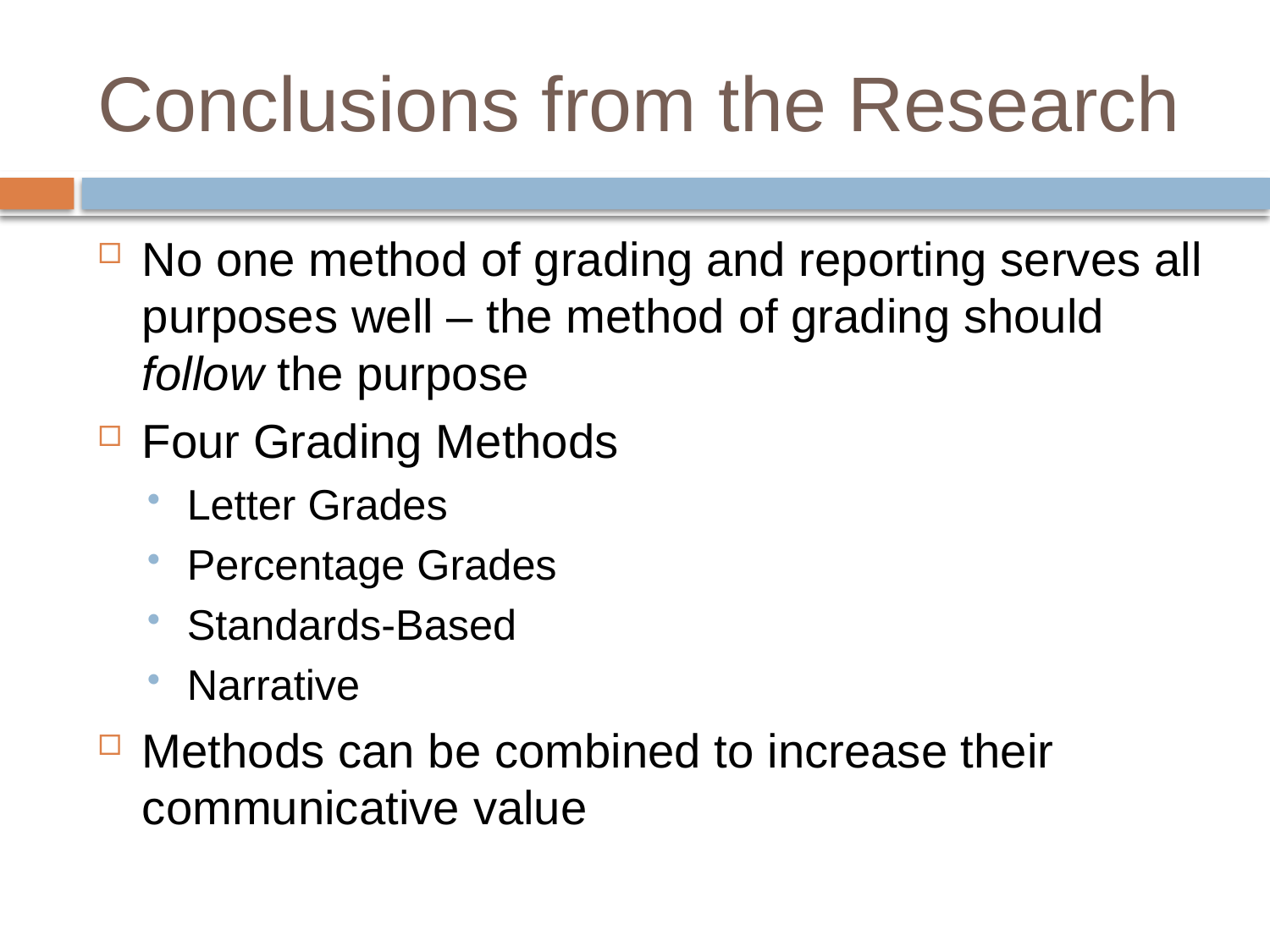

# Conclusions from the Research
No one method of grading and reporting serves all purposes well – the method of grading should follow the purpose
Four Grading Methods
Letter Grades
Percentage Grades
Standards-Based
Narrative
Methods can be combined to increase their communicative value